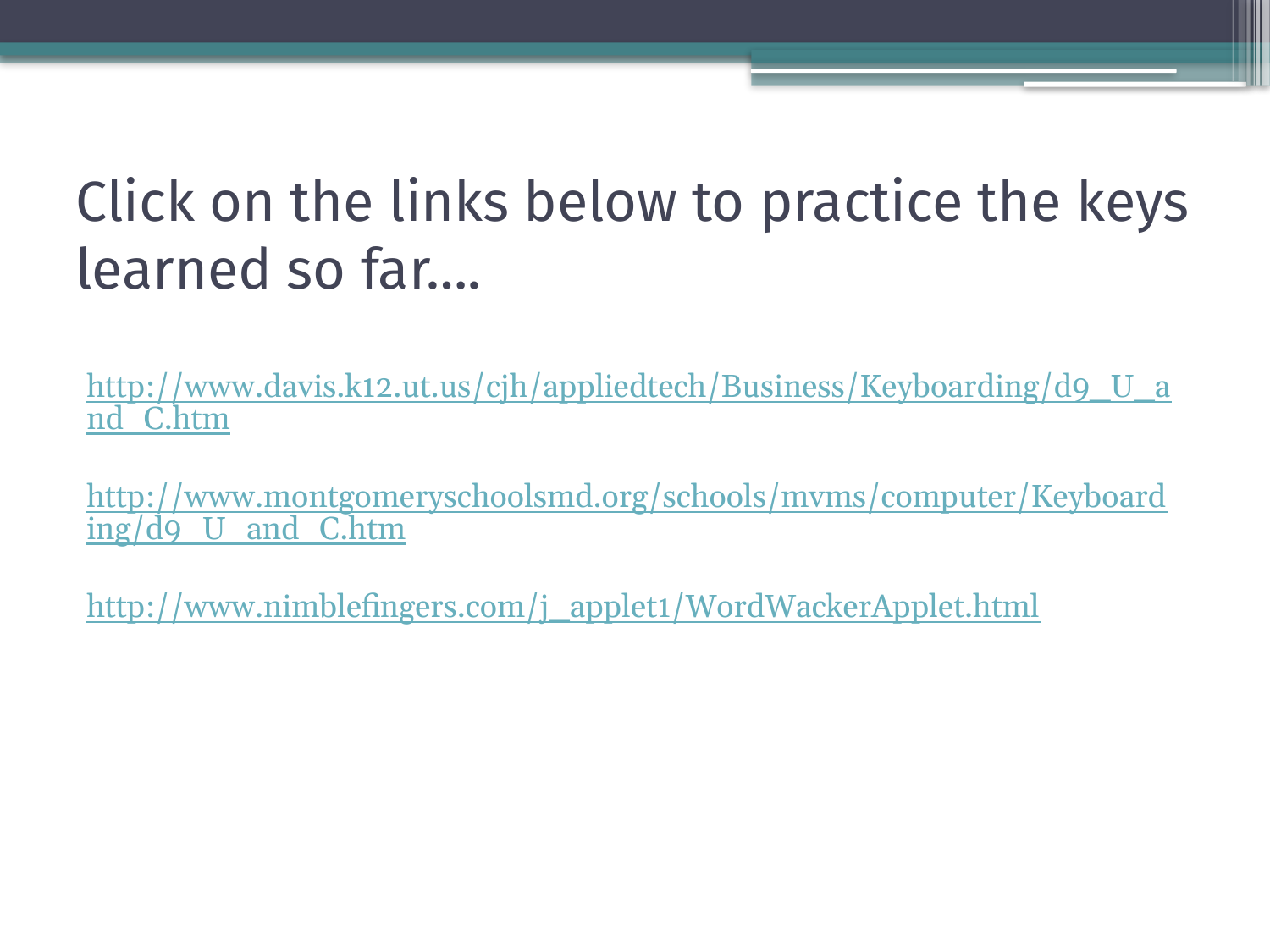

# Click on the links below to practice the keys learned so far….
http://www.davis.k12.ut.us/cjh/appliedtech/Business/Keyboarding/d9_U_and_C.htm

http://www.montgomeryschoolsmd.org/schools/mvms/computer/Keyboarding/d9_U_and_C.htm

http://www.nimblefingers.com/j_applet1/WordWackerApplet.html